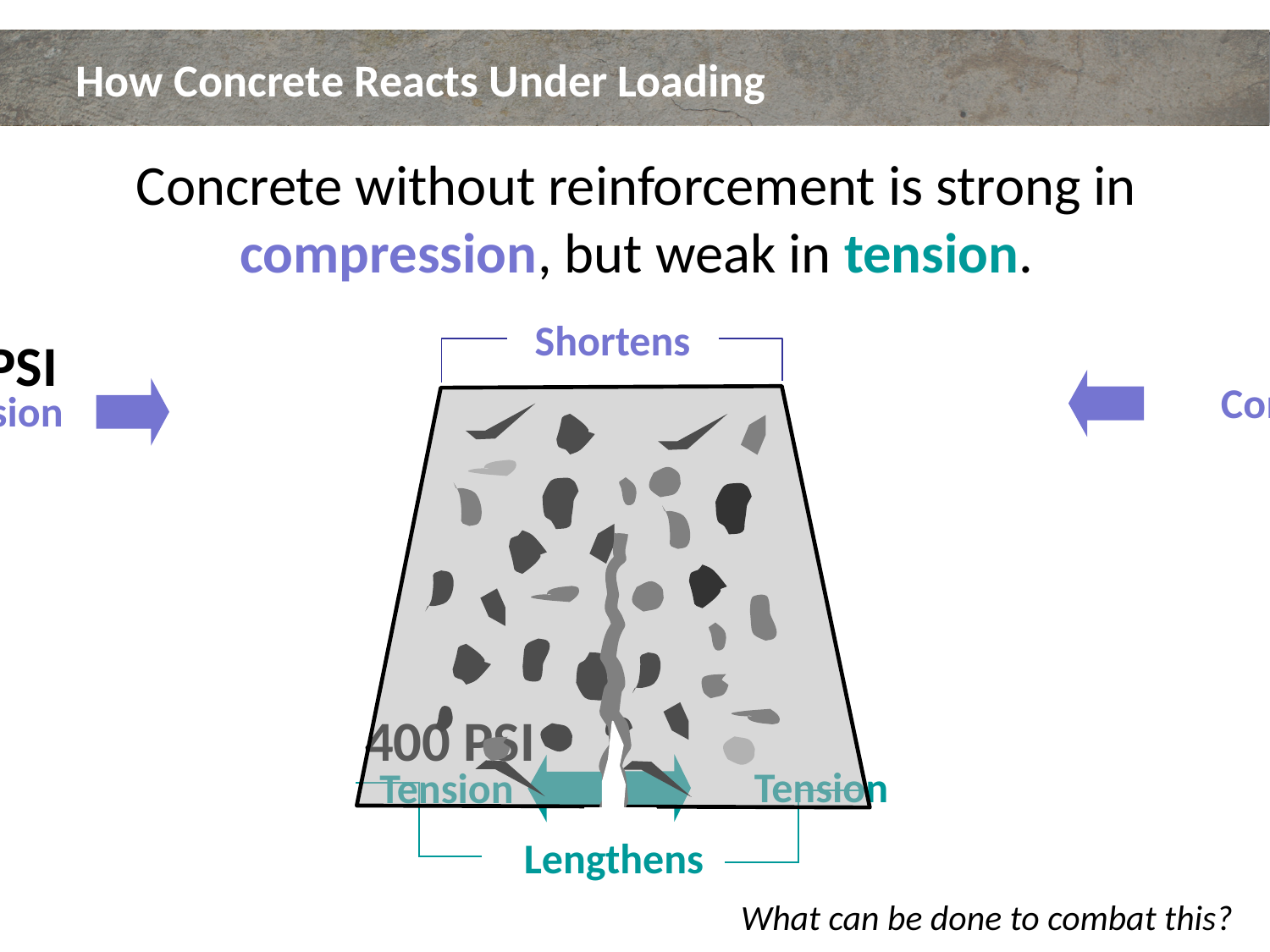

# How Concrete Reacts Under Loading
Concrete without reinforcement is strong in compression, but weak in tension.
Shortens
4000 PSI
Compression

Compression

400 PSI
Tension

Tension
Lengthens
What can be done to combat this?